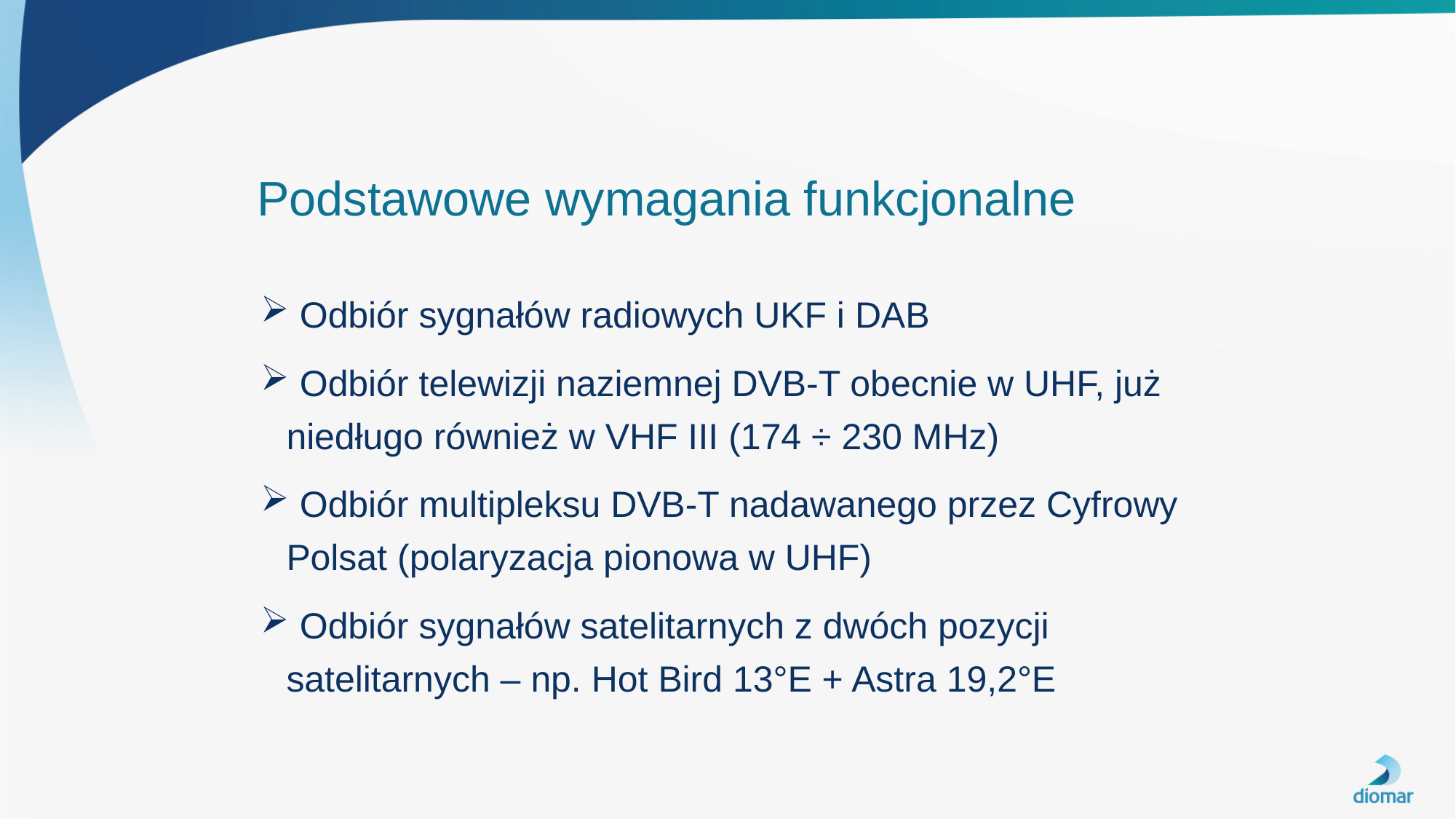

# Podstawowe wymagania funkcjonalne
 Odbiór sygnałów radiowych UKF i DAB
 Odbiór telewizji naziemnej DVB-T obecnie w UHF, już niedługo również w VHF III (174 ÷ 230 MHz)
 Odbiór multipleksu DVB-T nadawanego przez Cyfrowy Polsat (polaryzacja pionowa w UHF)
 Odbiór sygnałów satelitarnych z dwóch pozycji satelitarnych – np. Hot Bird 13°E + Astra 19,2°E